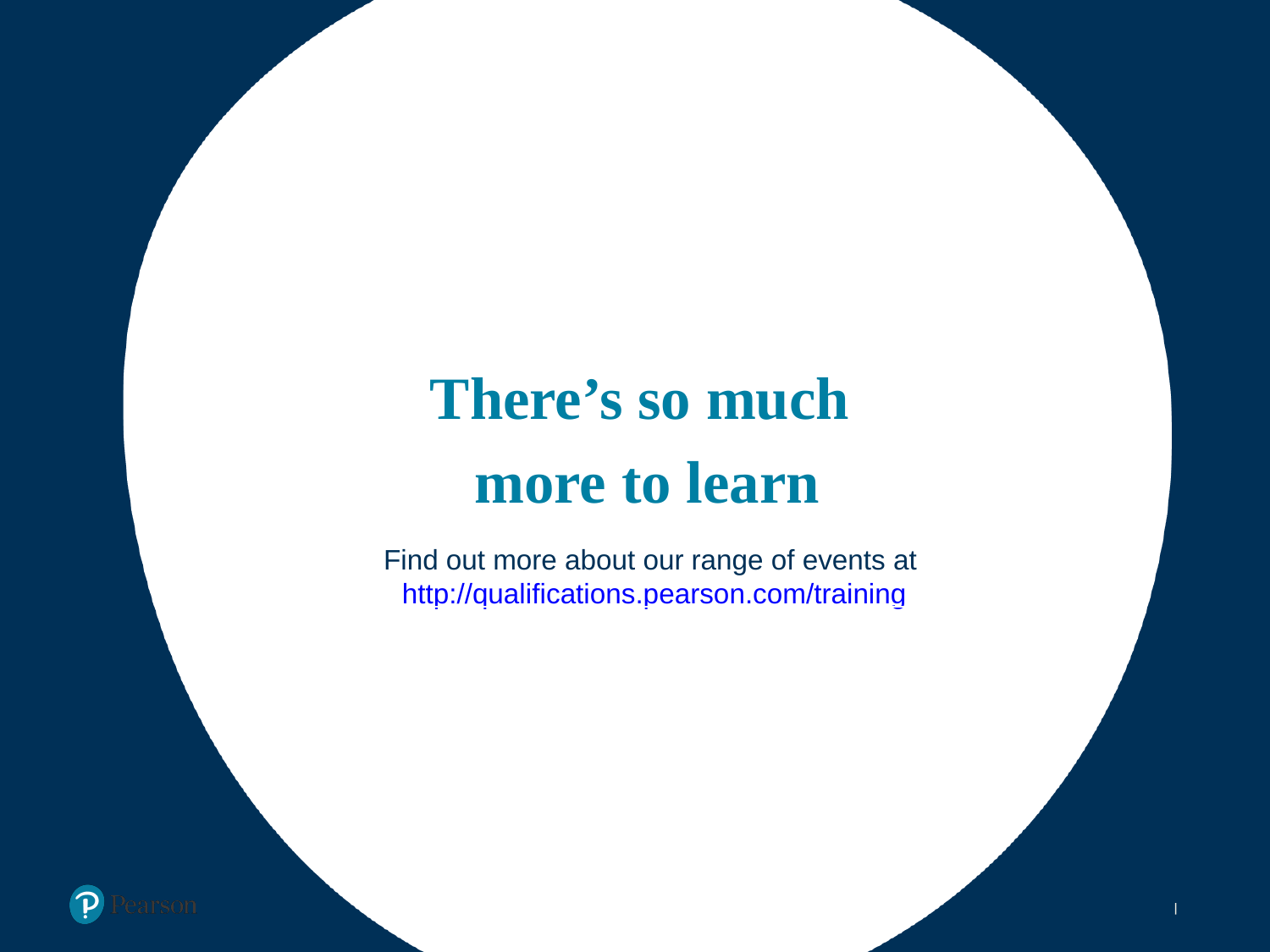

There’s so much
more to learn
Find out more about our range of events at
http://qualifications.pearson.com/training